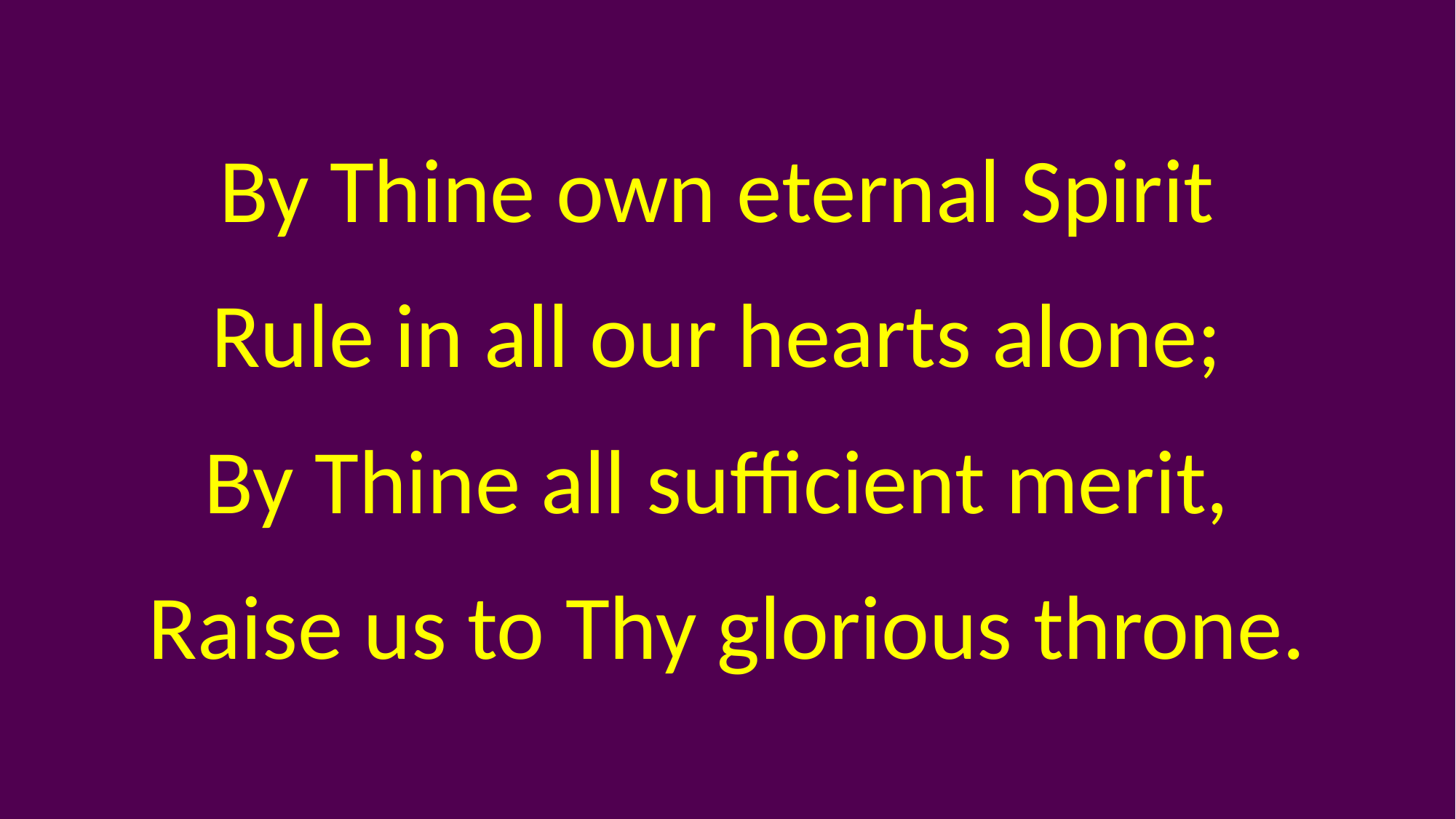

By Thine own eternal Spirit
Rule in all our hearts alone;
By Thine all sufficient merit,
Raise us to Thy glorious throne.